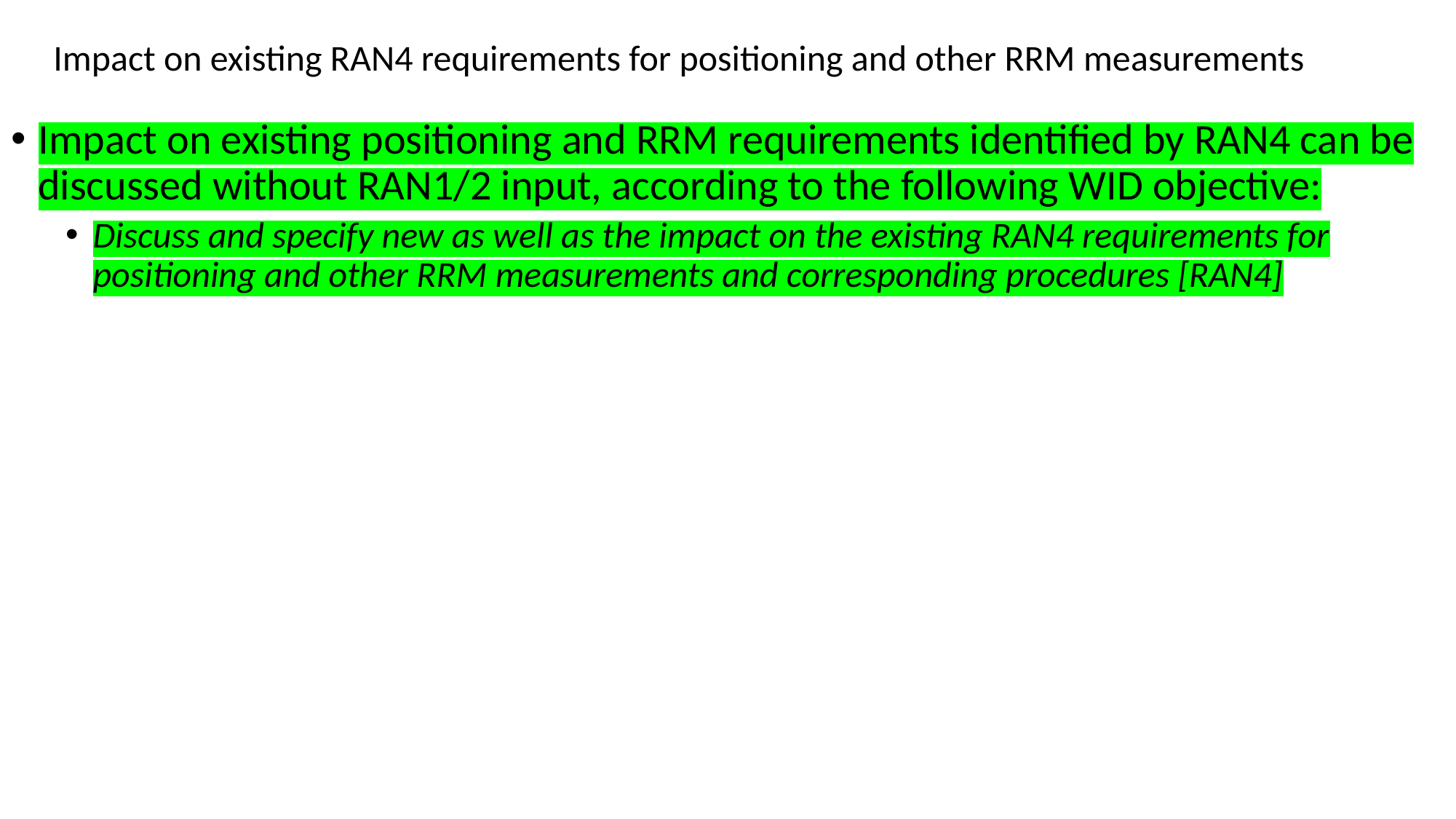

# Impact on existing RAN4 requirements for positioning and other RRM measurements
Impact on existing positioning and RRM requirements identified by RAN4 can be discussed without RAN1/2 input, according to the following WID objective:
Discuss and specify new as well as the impact on the existing RAN4 requirements for positioning and other RRM measurements and corresponding procedures [RAN4]